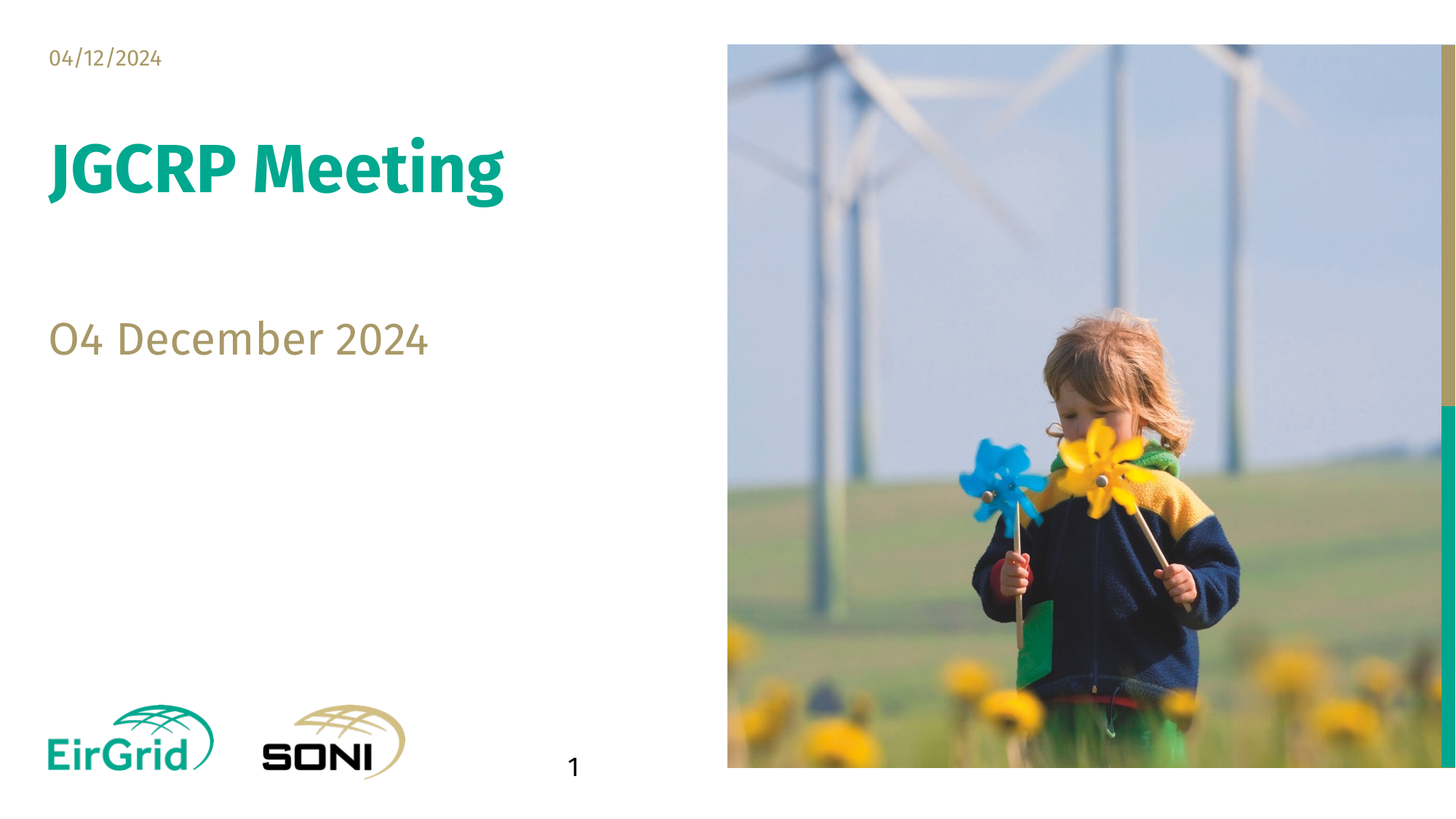

04/12/2024
# JGCRP Meeting
O4 December 2024
1